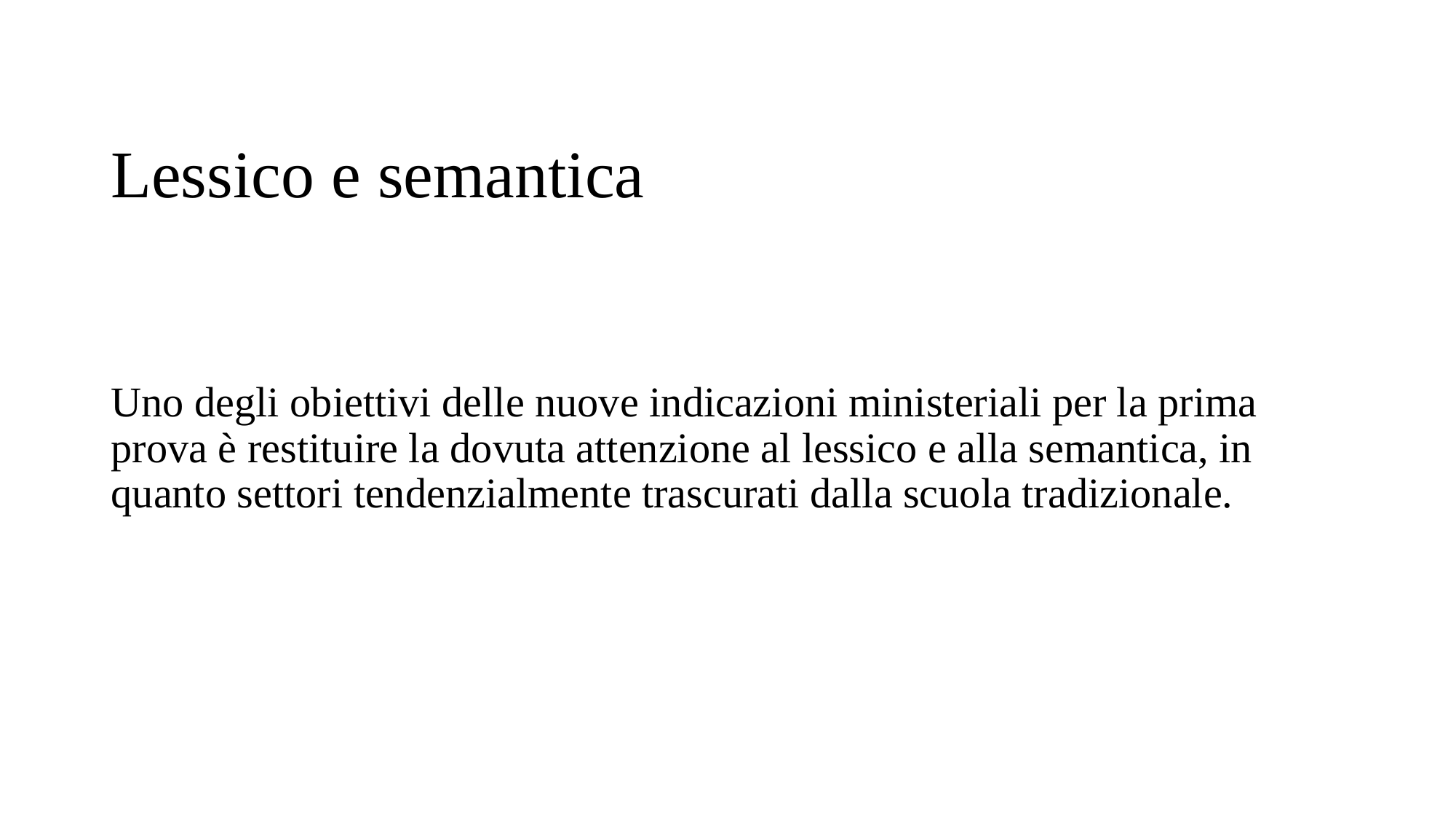

# Lessico e semantica

Uno degli obiettivi delle nuove indicazioni ministeriali per la prima prova è restituire la dovuta attenzione al lessico e alla semantica, in quanto settori tendenzialmente trascurati dalla scuola tradizionale.